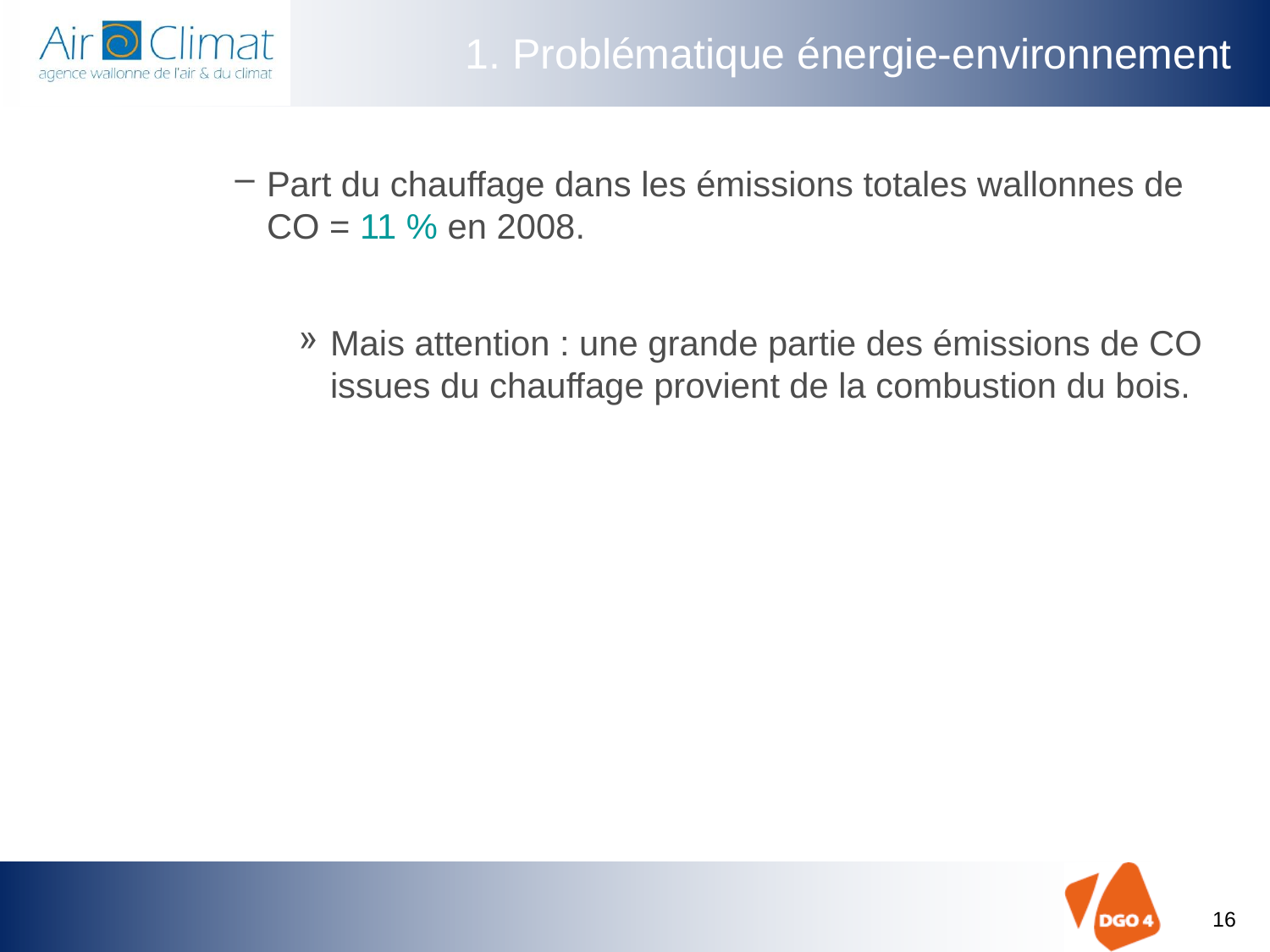

# 1. Problématique énergie-environnement

Part du chauffage dans les émissions totales wallonnes de CO = 11 % en 2008.

Mais attention : une grande partie des émissions de CO issues du chauffage provient de la combustion du bois.

16